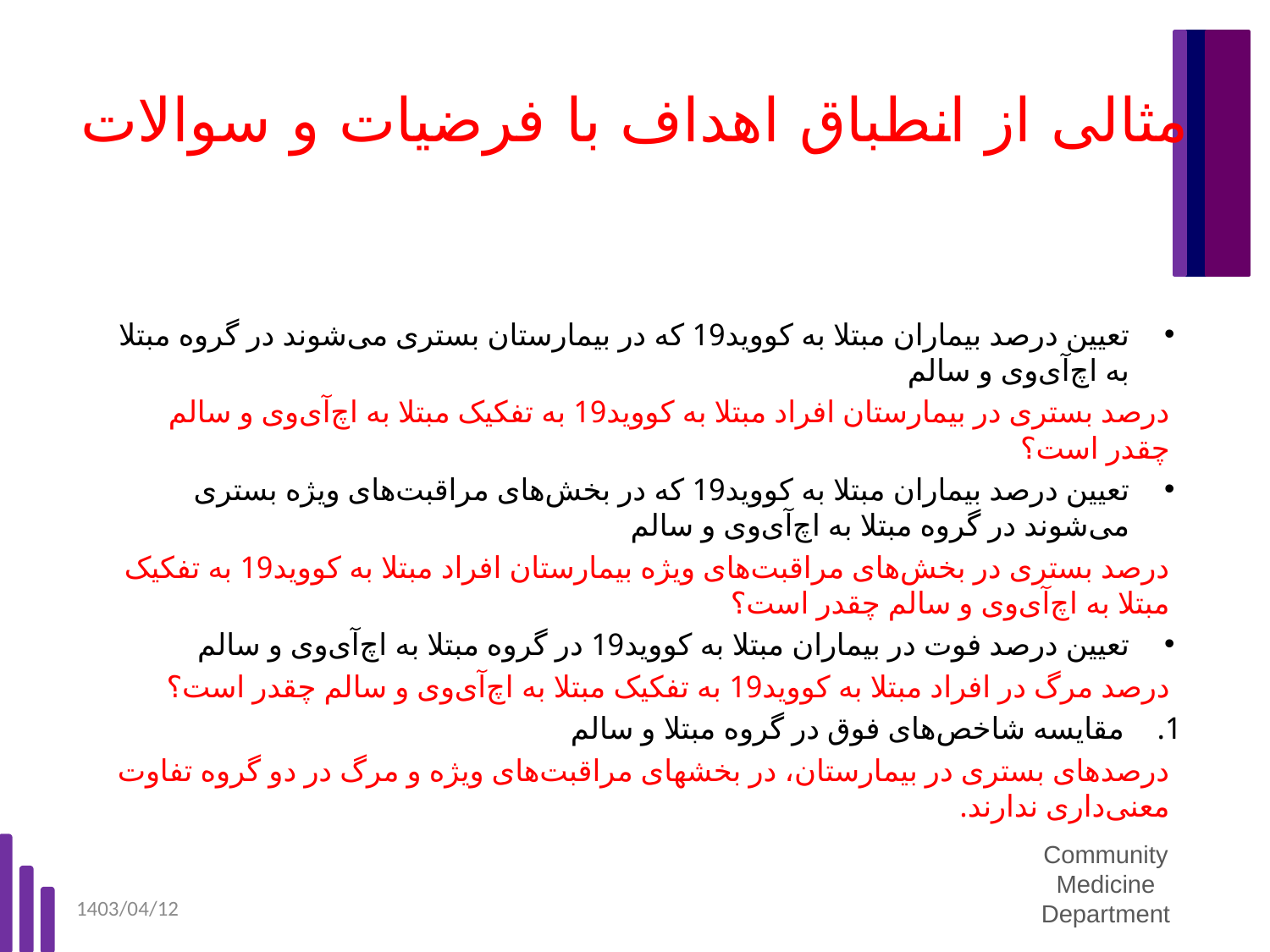

# مثالی از انطباق اهداف با فرضیات و سوالات
تعیین درصد بیماران مبتلا به کووید19 که در بیمارستان بستری می‌شوند در گروه مبتلا به اچ‌آی‌وی و سالم
درصد بستری در بیمارستان افراد مبتلا به کووید19 به تفکیک مبتلا به اچ‌آی‌وی و سالم چقدر است؟
تعیین درصد بیماران مبتلا به کووید19 که در بخش‌های مراقبت‌های ویژه بستری می‌شوند در گروه مبتلا به اچ‌آی‌وی و سالم
درصد بستری در بخش‌های مراقبت‌های ویژه بیمارستان افراد مبتلا به کووید19 به تفکیک مبتلا به اچ‌آی‌وی و سالم چقدر است؟
تعیین درصد فوت در بیماران مبتلا به کووید19 در گروه مبتلا به اچ‌آی‌وی و سالم
درصد مرگ در افراد مبتلا به کووید19 به تفکیک مبتلا به اچ‌آی‌وی و سالم چقدر است؟
مقایسه شاخص‌های فوق در گروه مبتلا و سالم
درصدهای بستری در بیمارستان، در بخشهای مراقبت‌های ویژه و مرگ در دو گروه تفاوت معنی‌داری ندارند.

1403/04/12